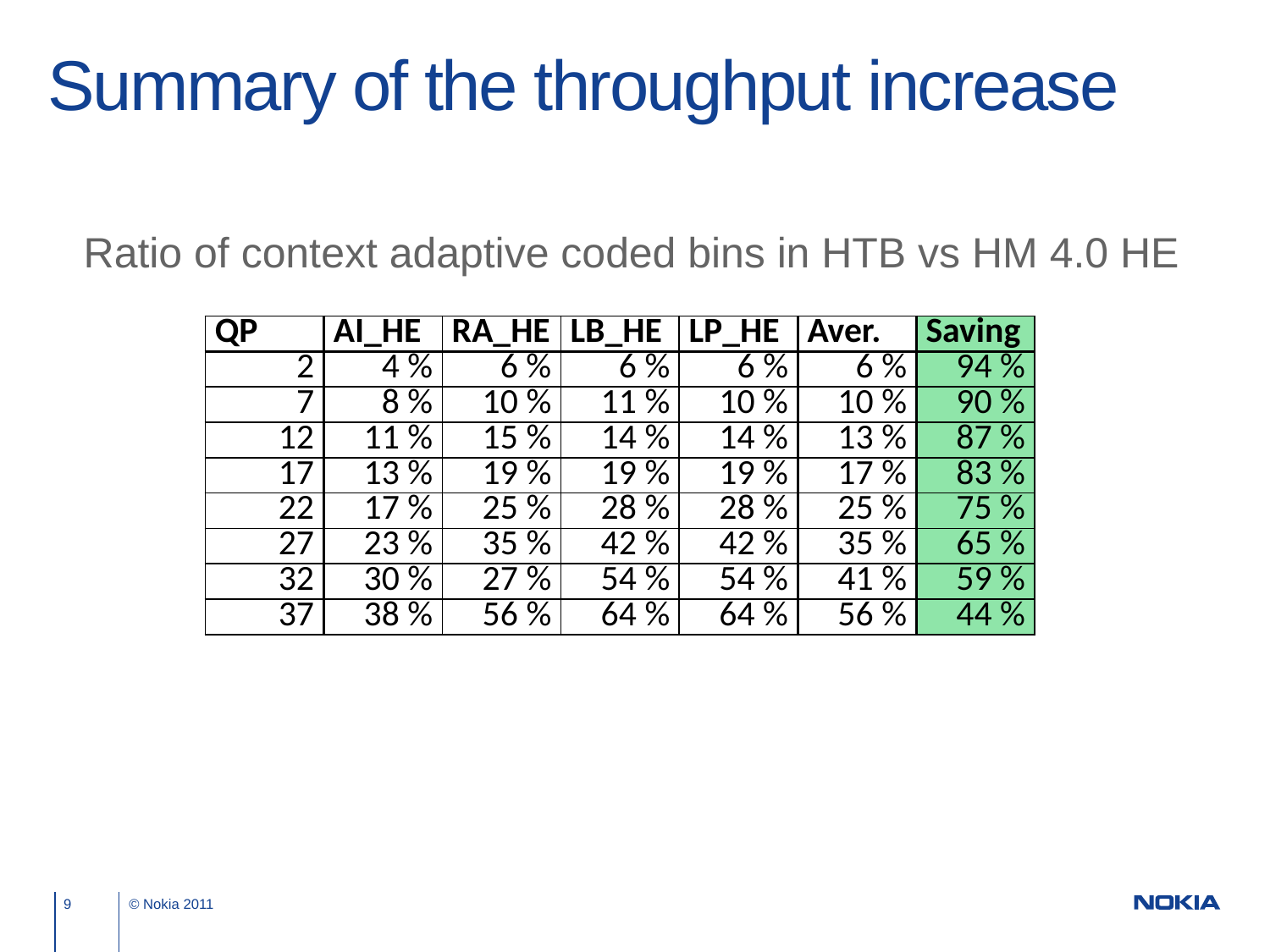

# Summary of the throughput increase
Ratio of context adaptive coded bins in HTB vs HM 4.0 HE
| QP | AI\_HE | RA\_HE | LB\_HE | LP\_HE | Aver. | Saving |
| --- | --- | --- | --- | --- | --- | --- |
| 2 | 4 % | 6 % | 6 % | 6 % | 6 % | 94 % |
| 7 | 8 % | 10 % | 11 % | 10 % | 10 % | 90 % |
| 12 | 11 % | 15 % | 14 % | 14 % | 13 % | 87 % |
| 17 | 13 % | 19 % | 19 % | 19 % | 17 % | 83 % |
| 22 | 17 % | 25 % | 28 % | 28 % | 25 % | 75 % |
| 27 | 23 % | 35 % | 42 % | 42 % | 35 % | 65 % |
| 32 | 30 % | 27 % | 54 % | 54 % | 41 % | 59 % |
| 37 | 38 % | 56 % | 64 % | 64 % | 56 % | 44 % |
9
© Nokia 2011